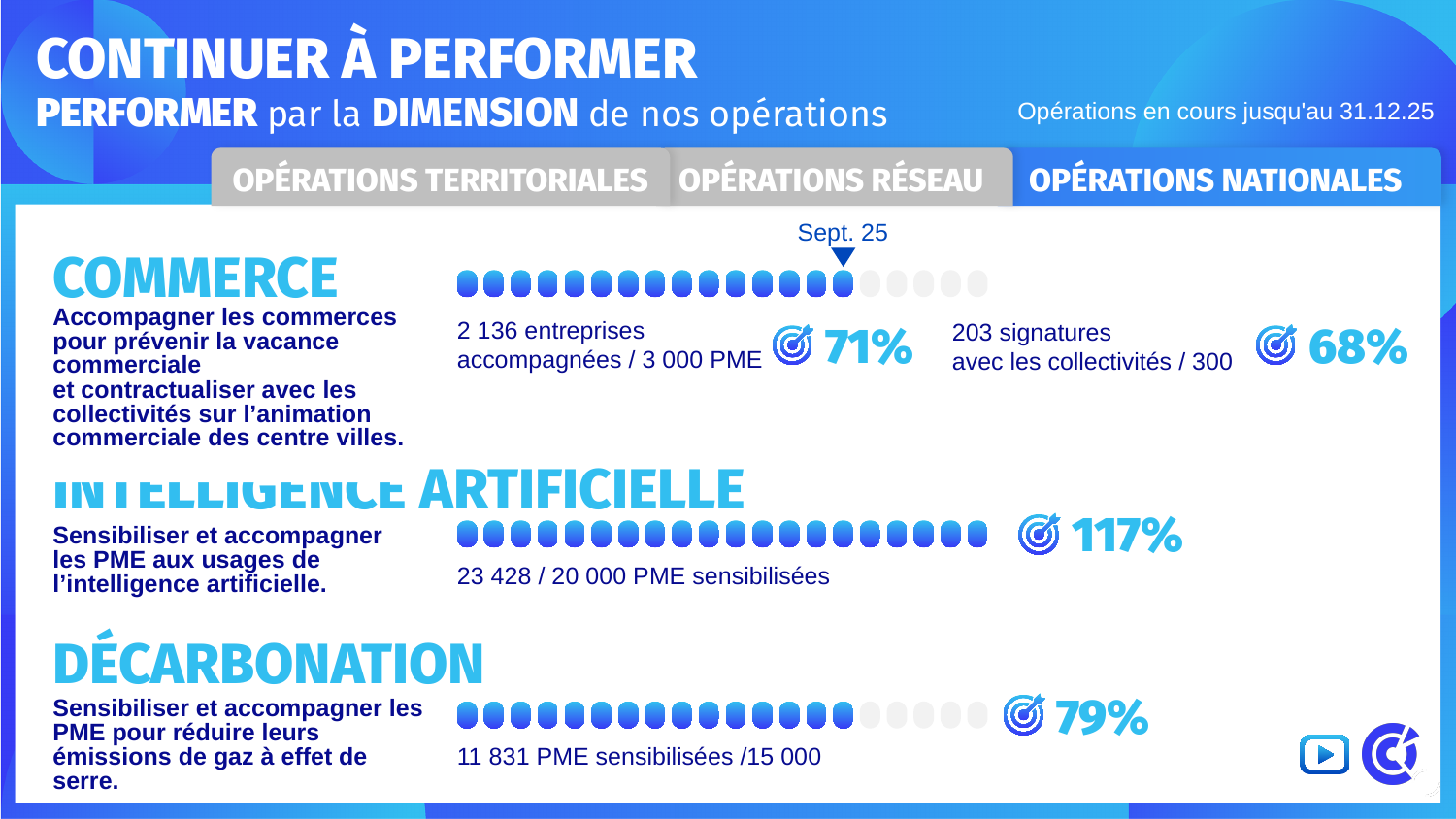

# CONTINUER à PERFORMER
PERFORMER par la dimension de nos opérations
Opérations en cours jusqu'au 31.12.25
OPÉRATIONS TERRITORIALES
OPÉRATIONS RÉSEAU
OPÉRATIONS NATIONALES
Sept. 25

COMMERCE

Accompagner les commerces pour prévenir la vacance commerciale
et contractualiser avec les collectivités sur l’animation commerciale des centre villes.
2 136 entreprises accompagnées / 3 000 PME
71%
68%
203 signatures
avec les collectivités / 300

INTELLIGENCE ARTIFICIELLE
117%

Sensibiliser et accompagner les PME aux usages de l’intelligence artificielle.

23 428 / 20 000 PME sensibilisées
Décarbonation
79%
Sensibiliser et accompagner les PME pour réduire leurs émissions de gaz à effet de serre.

11 831 PME sensibilisées /15 000